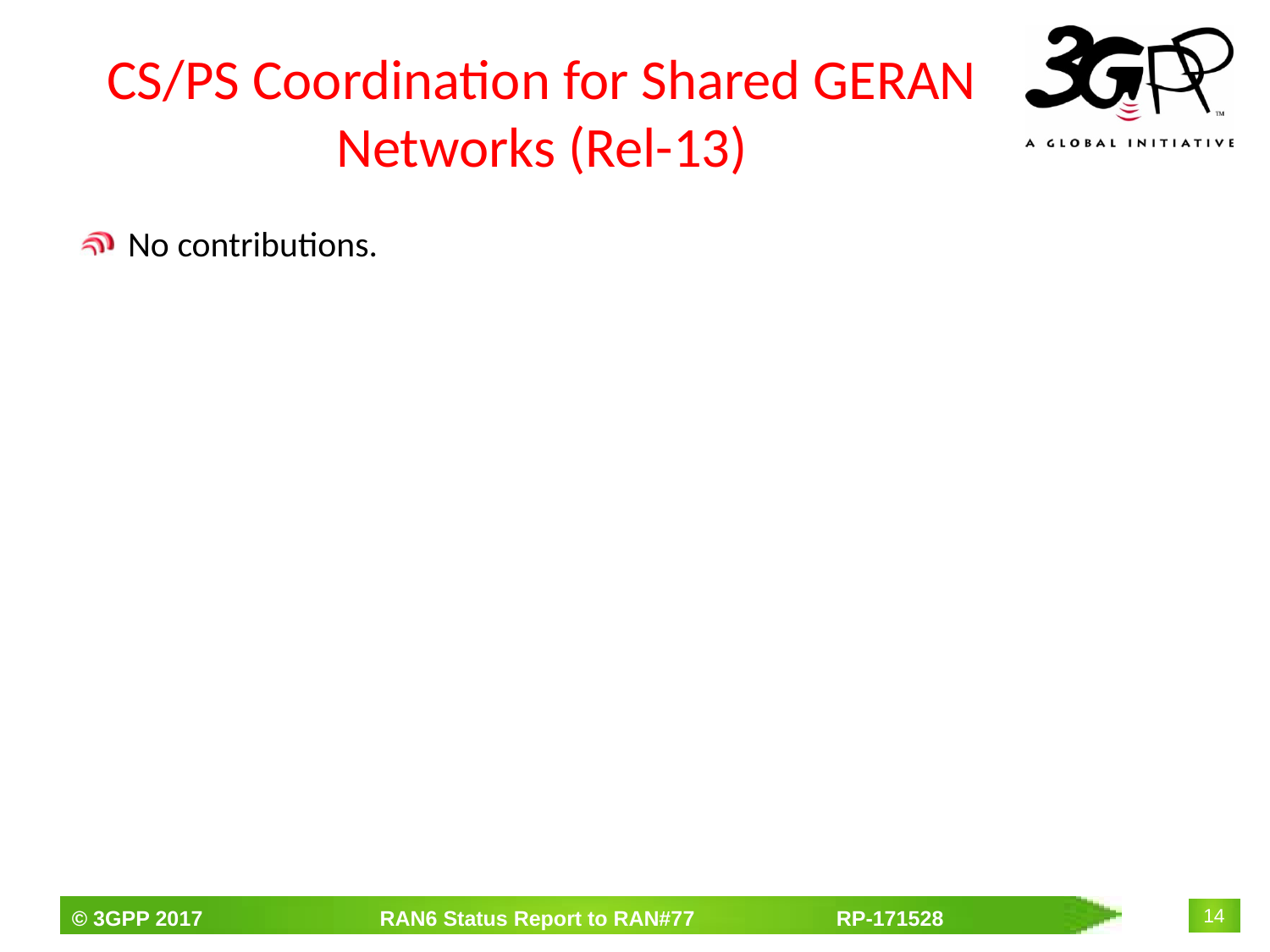

# CS/PS Coordination for Shared GERAN Networks (Rel-13)

No contributions.